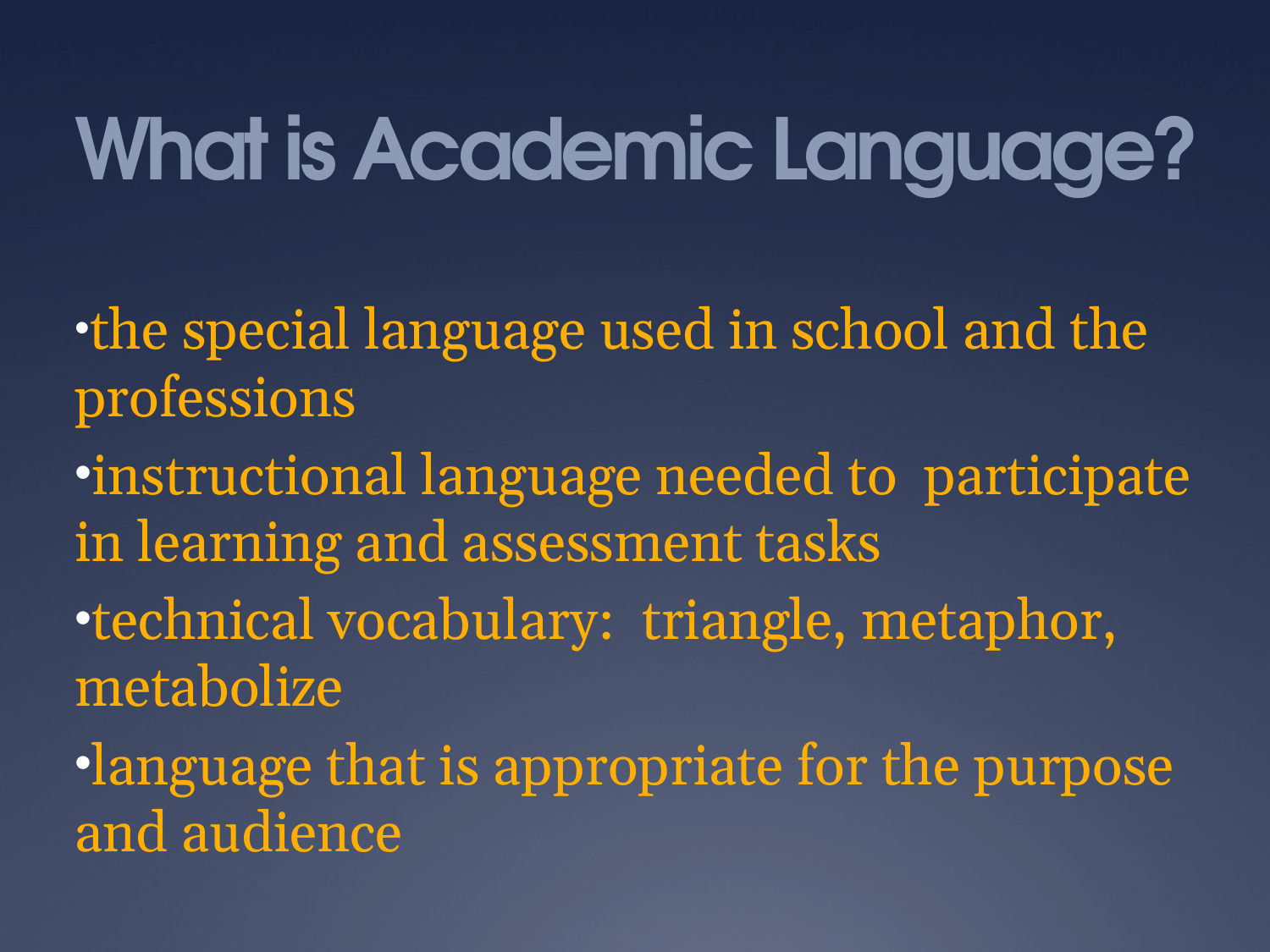

# What is Academic Language?
 the special language used in school and the professions
 instructional language needed to  participate in learning and assessment tasks
 technical vocabulary:  triangle, metaphor, metabolize
 language that is appropriate for the purpose and audience